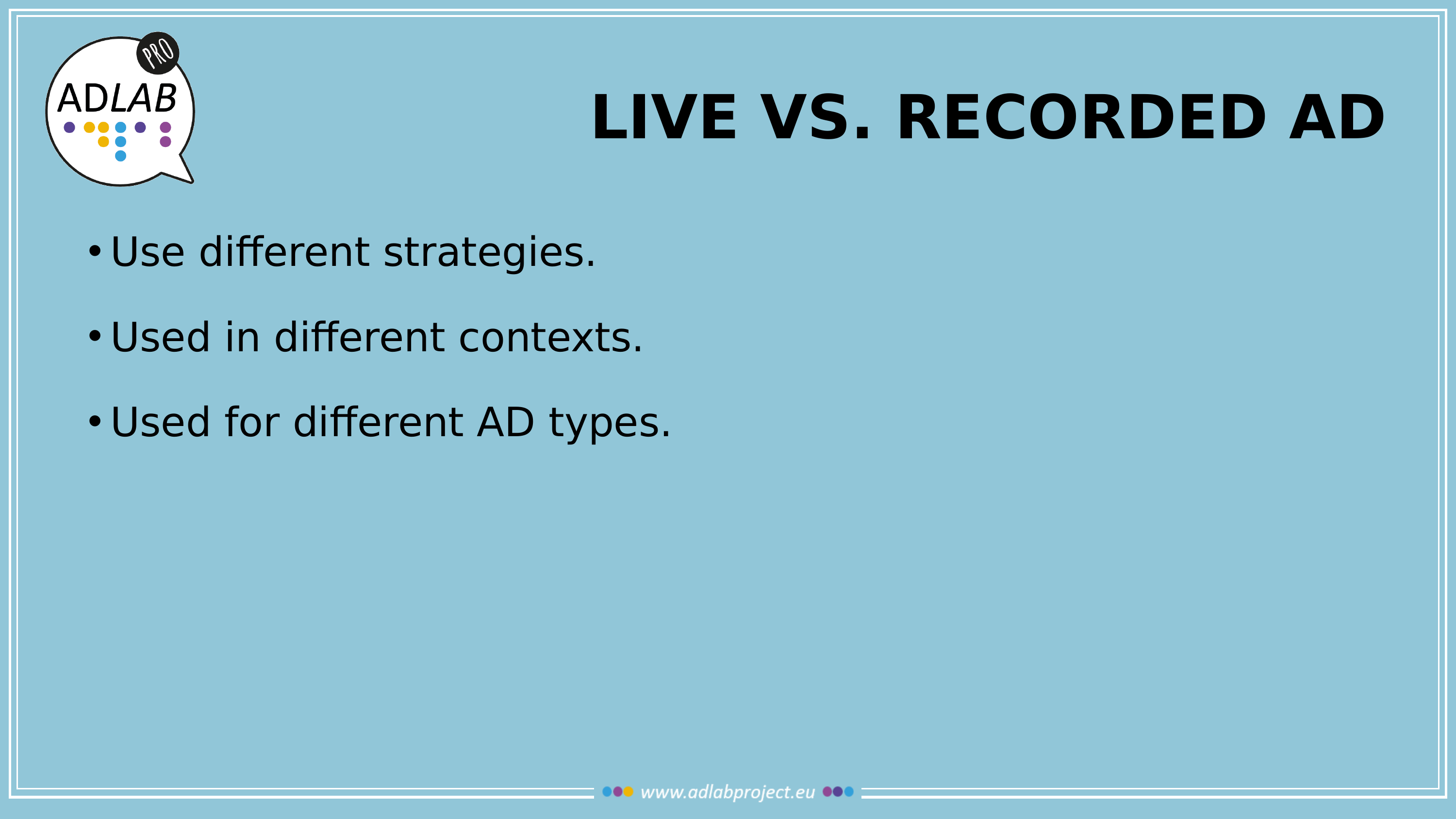

# Live vs. recorded AD
Use different strategies.
Used in different contexts.
Used for different AD types.